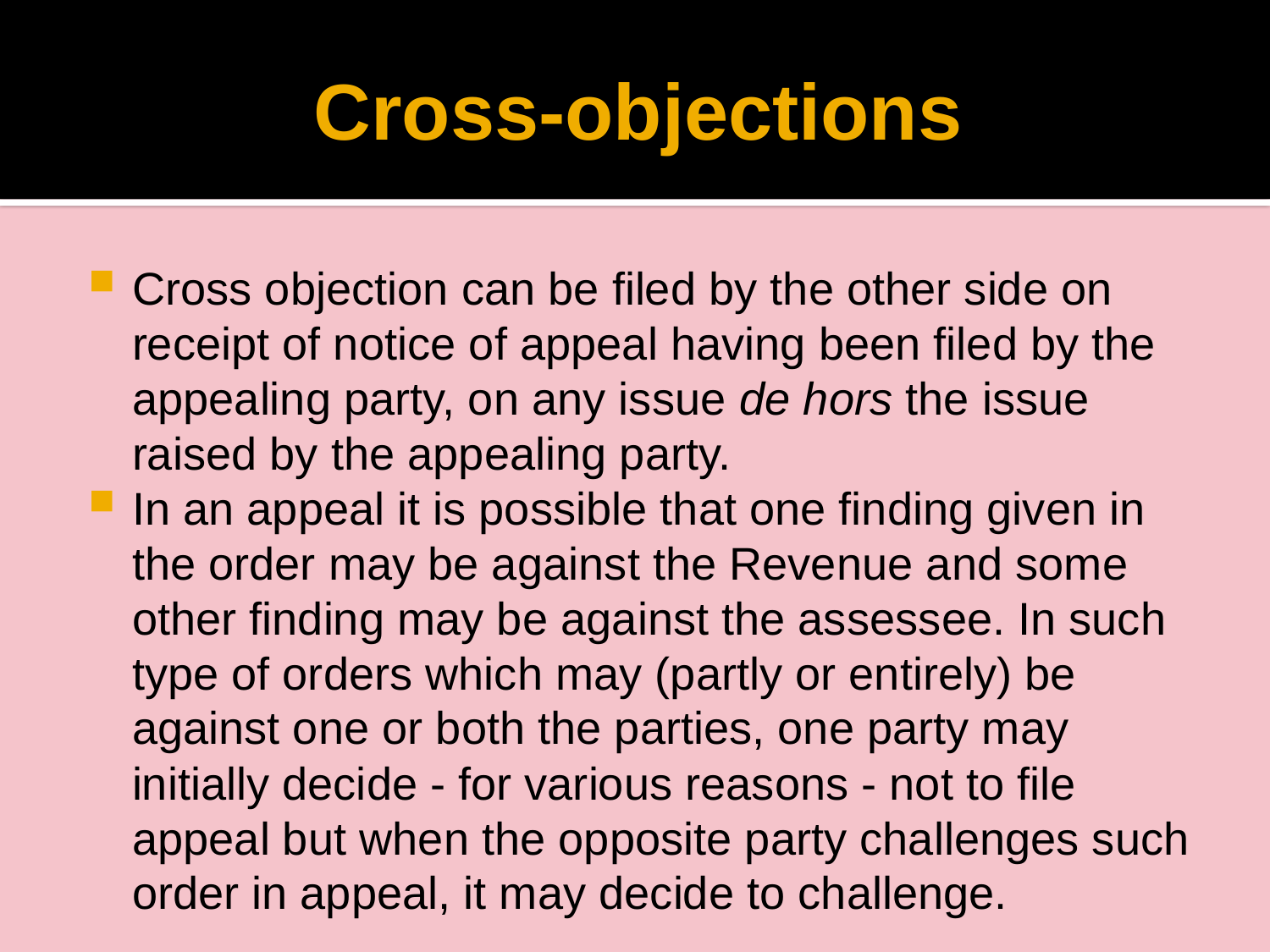

# Cross-objections
Cross objection can be filed by the other side on receipt of notice of appeal having been filed by the appealing party, on any issue de hors the issue raised by the appealing party.
In an appeal it is possible that one finding given in the order may be against the Revenue and some other finding may be against the assessee. In such type of orders which may (partly or entirely) be against one or both the parties, one party may initially decide - for various reasons - not to file appeal but when the opposite party challenges such order in appeal, it may decide to challenge.